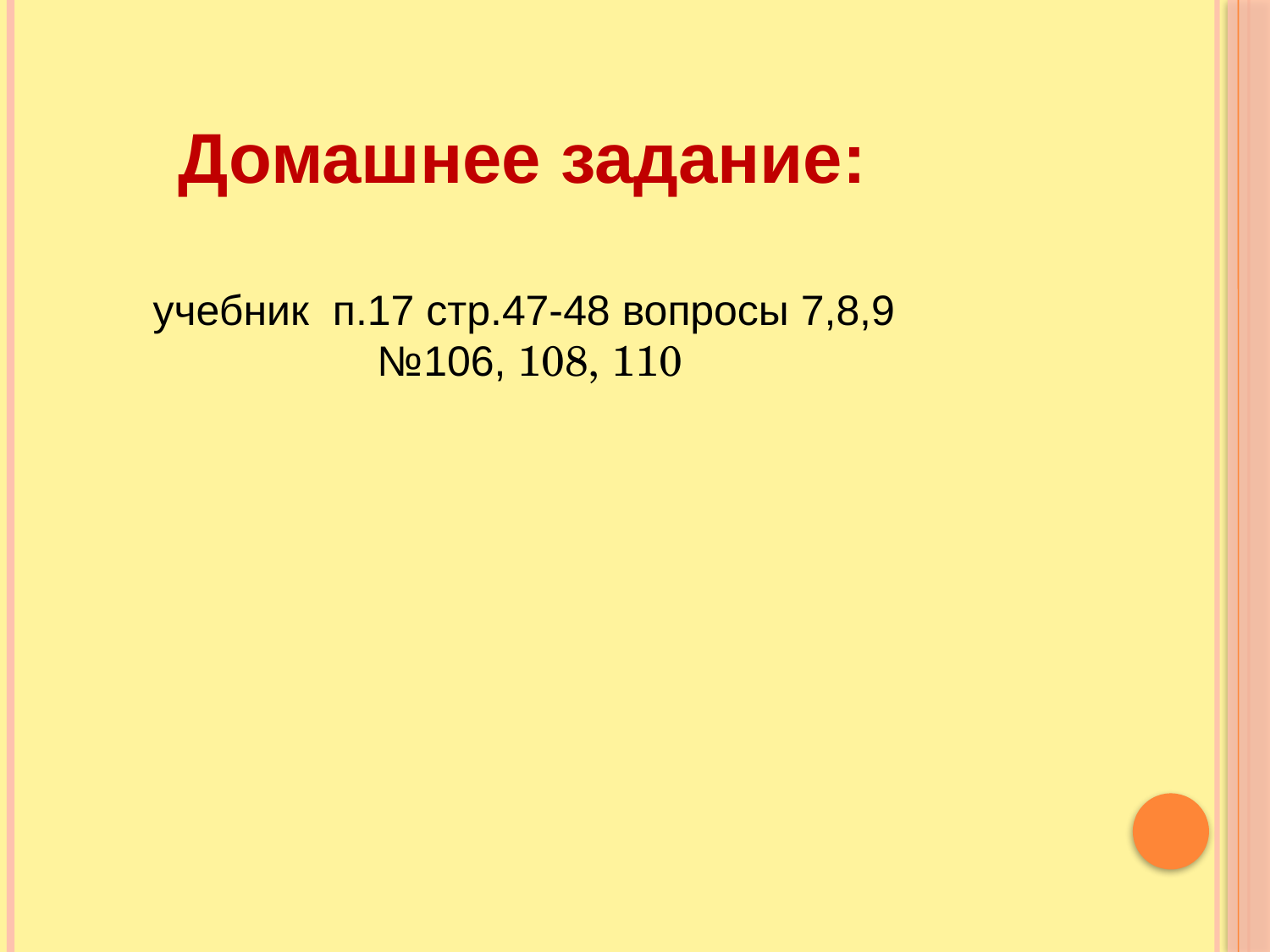

Домашнее задание:

   учебник  п.17 стр.47-48 вопросы 7,8,9
                      №106, 108, 110